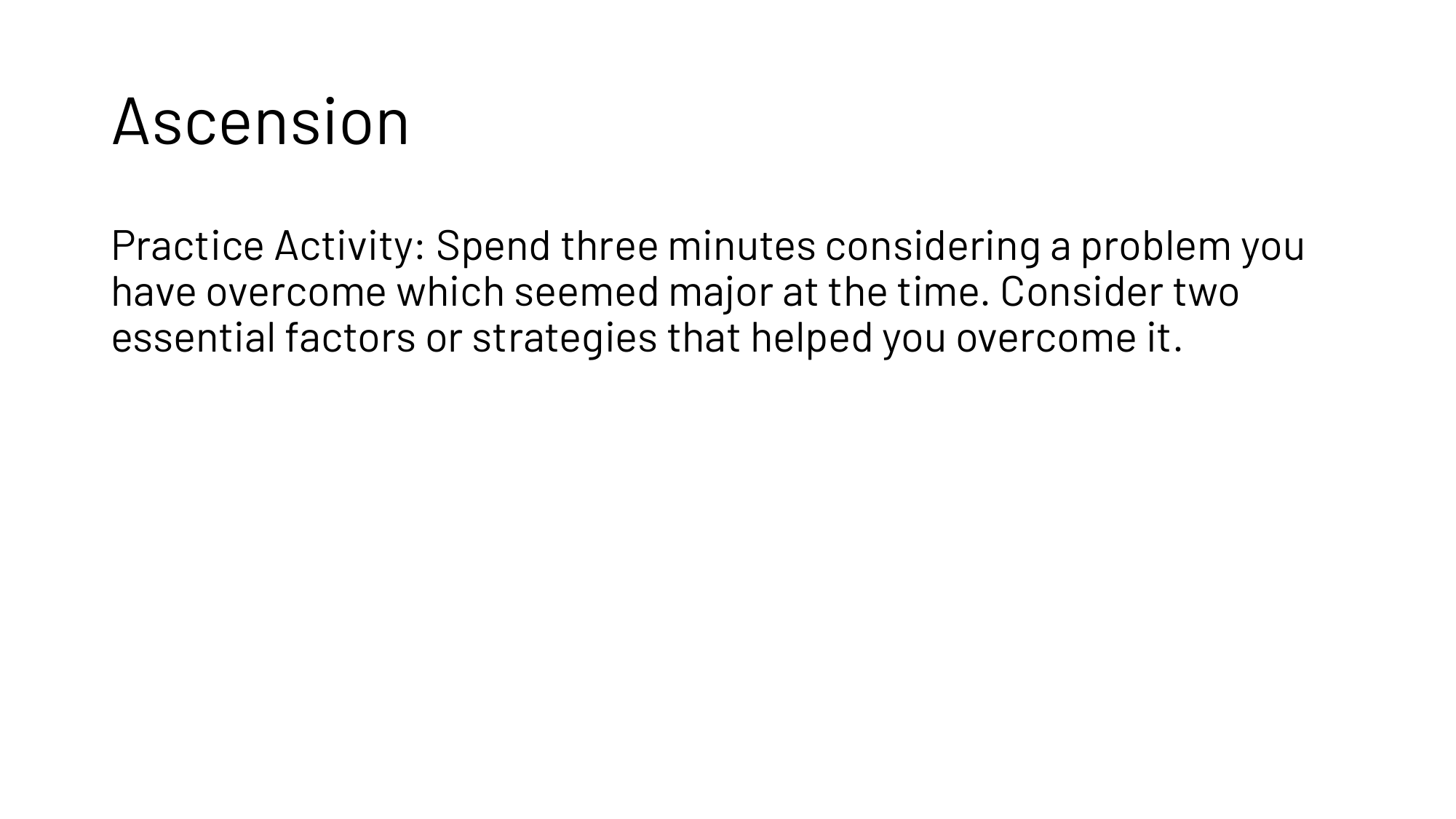

# Ascension
Practice Activity: Spend three minutes considering a problem you have overcome which seemed major at the time. Consider two essential factors or strategies that helped you overcome it.